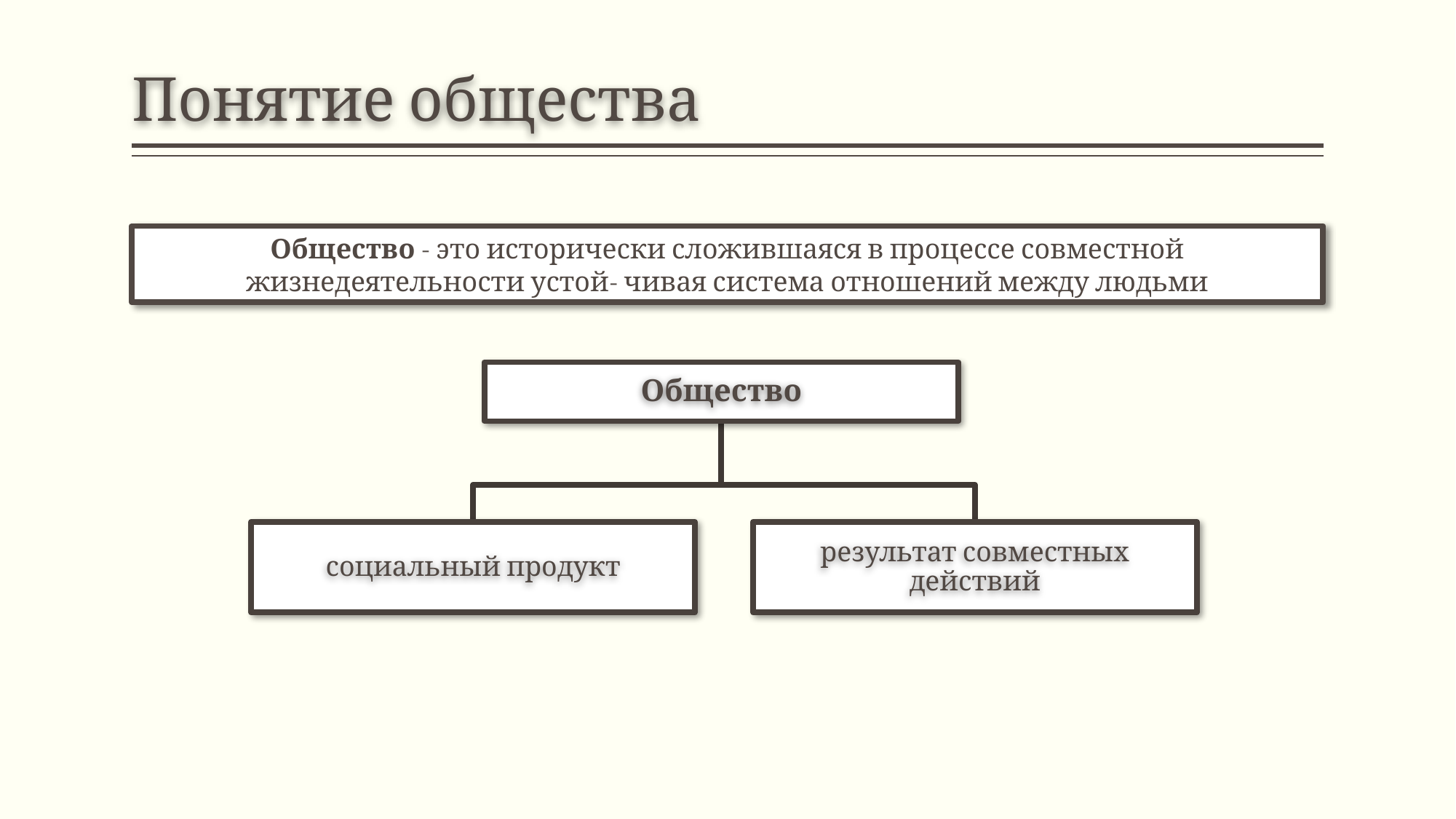

# Понятие общества
Общество - это исторически сложившаяся в процессе совместной жизнедеятельности устой- чивая система отношений между людьми

Общество

социальный продукт

результат совместных действий